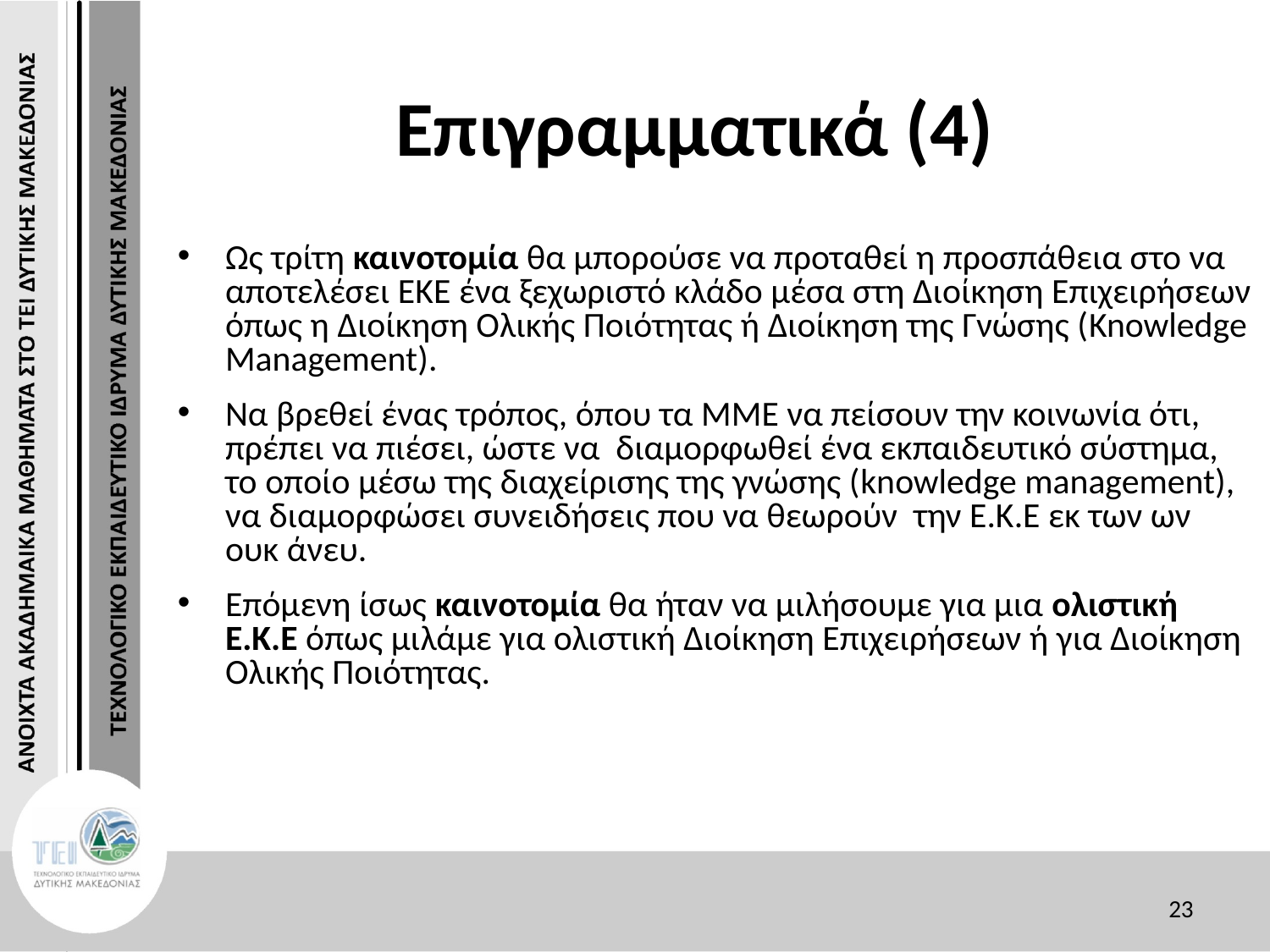

# Επιγραμματικά (4)
Ως τρίτη καινοτομία θα μπορούσε να προταθεί η προσπάθεια στο να αποτελέσει ΕΚΕ ένα ξεχωριστό κλάδο μέσα στη Διοίκηση Επιχειρήσεων όπως η Διοίκηση Ολικής Ποιότητας ή Διοίκηση της Γνώσης (Knowledge Management).
Να βρεθεί ένας τρόπος, όπου τα ΜΜΕ να πείσουν την κοινωνία ότι, πρέπει να πιέσει, ώστε να  διαμορφωθεί ένα εκπαιδευτικό σύστημα, το οποίο μέσω της διαχείρισης της γνώσης (knowledge management), να διαμορφώσει συνειδήσεις που να θεωρούν  την Ε.Κ.Ε εκ των ων ουκ άνευ.
Επόμενη ίσως καινοτομία θα ήταν να μιλήσουμε για μια ολιστική Ε.Κ.Ε όπως μιλάμε για ολιστική Διοίκηση Επιχειρήσεων ή για Διοίκηση Ολικής Ποιότητας.
23